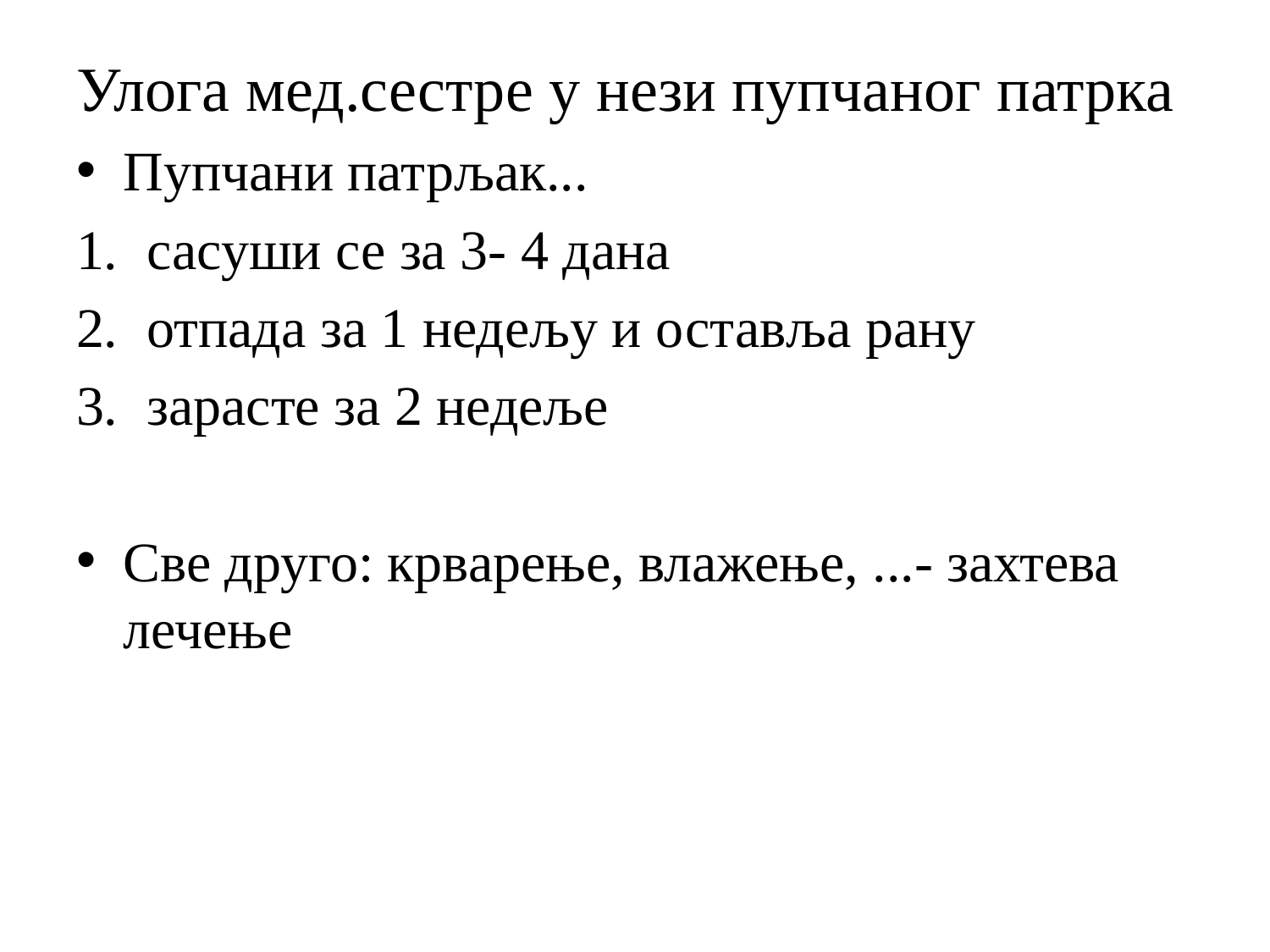

Улога мед.сестре у нези пупчаног патрка
Пупчани патрљак...
сасуши се за 3- 4 дана
отпада за 1 недељу и оставља рану
зарасте за 2 недеље

Све друго: крварење, влажење, ...- захтева лечење